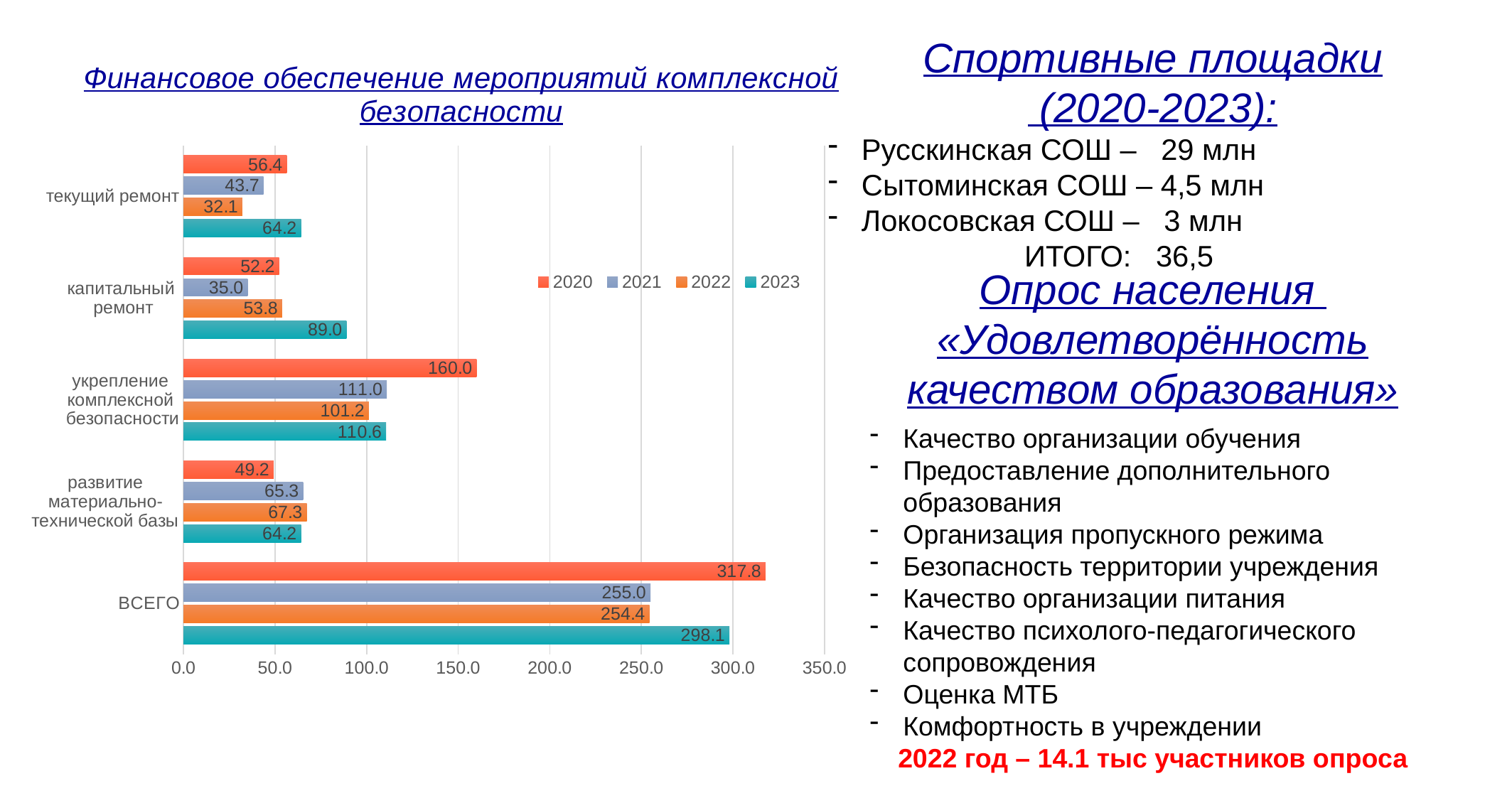

Спортивные площадки
 (2020-2023):
Русскинская СОШ –   29 млн
Сытоминская СОШ – 4,5 млн
Локосовская СОШ –   3 млн
                        ИТОГО:   36,5

### Chart:

| Category | 2023 | 2022 | 2021 | 2020 |
|---|---|---|---|---|
| ВСЕГО | 298.1 | 254.4 | 255.0 | 317.8 |
| развитие
материально-
технической базы | 64.2 | 67.3 | 65.3 | 49.2 |
| укрепление
комплексной
безопасности | 110.6 | 101.2 | 111.0 | 160.0 |
| капитальный
ремонт | 89.0 | 53.8 | 35.0 | 52.2 |
| текущий ремонт | 64.2 | 32.1 | 43.7 | 56.4 |
#
Опрос населения
«Удовлетворённость качеством образования»
Качество организации обучения
Предоставление дополнительного образования
Организация пропускного режима
Безопасность территории учреждения
Качество организации питания
Качество психолого-педагогического сопровождения
Оценка МТБ
Комфортность в учреждении
2022 год – 14.1 тыс участников опроса